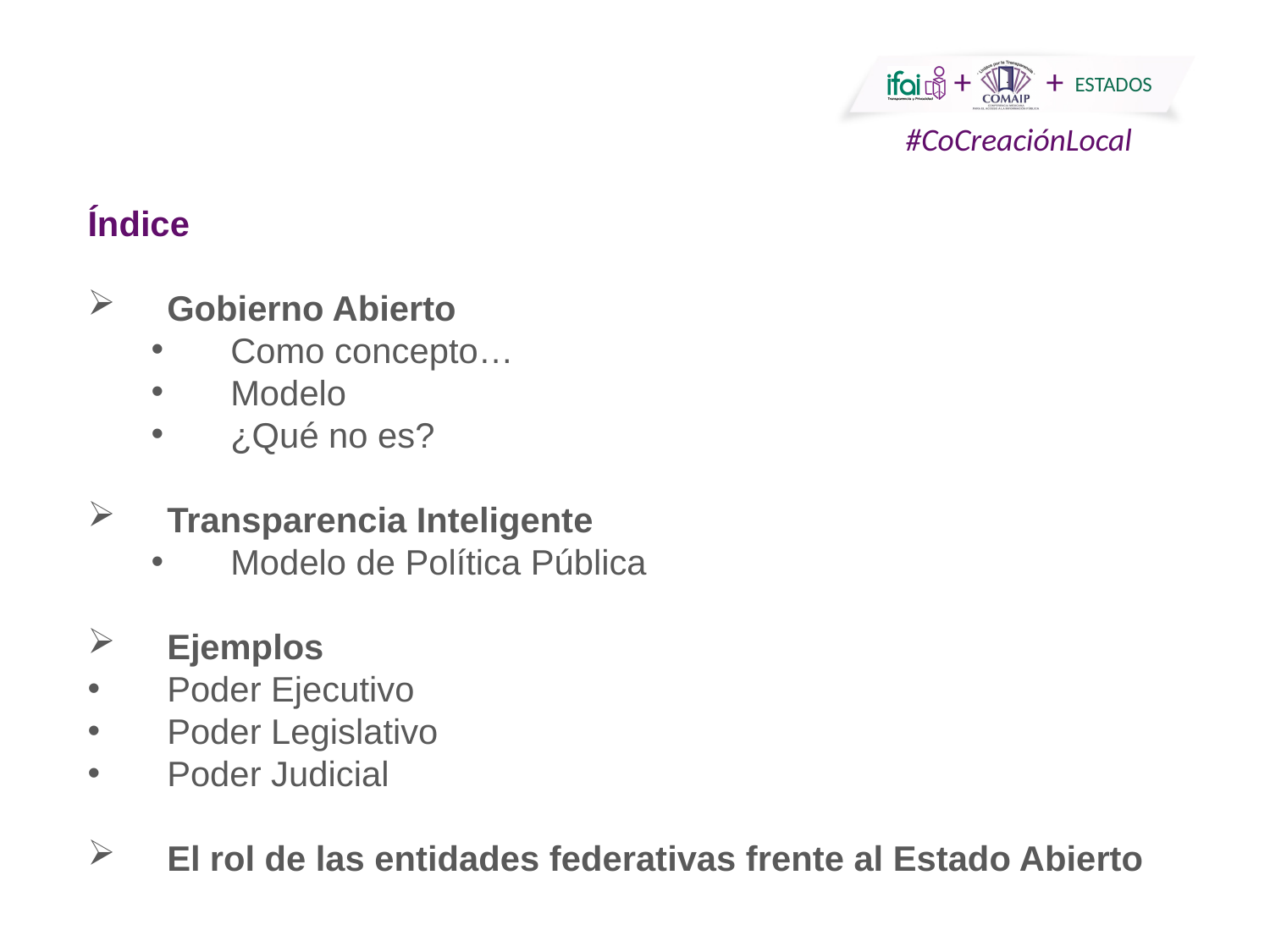

Índice

Gobierno Abierto
Como concepto…
Modelo
¿Qué no es?

Transparencia Inteligente
Modelo de Política Pública

Ejemplos
Poder Ejecutivo
Poder Legislativo
Poder Judicial

El rol de las entidades federativas frente al Estado Abierto